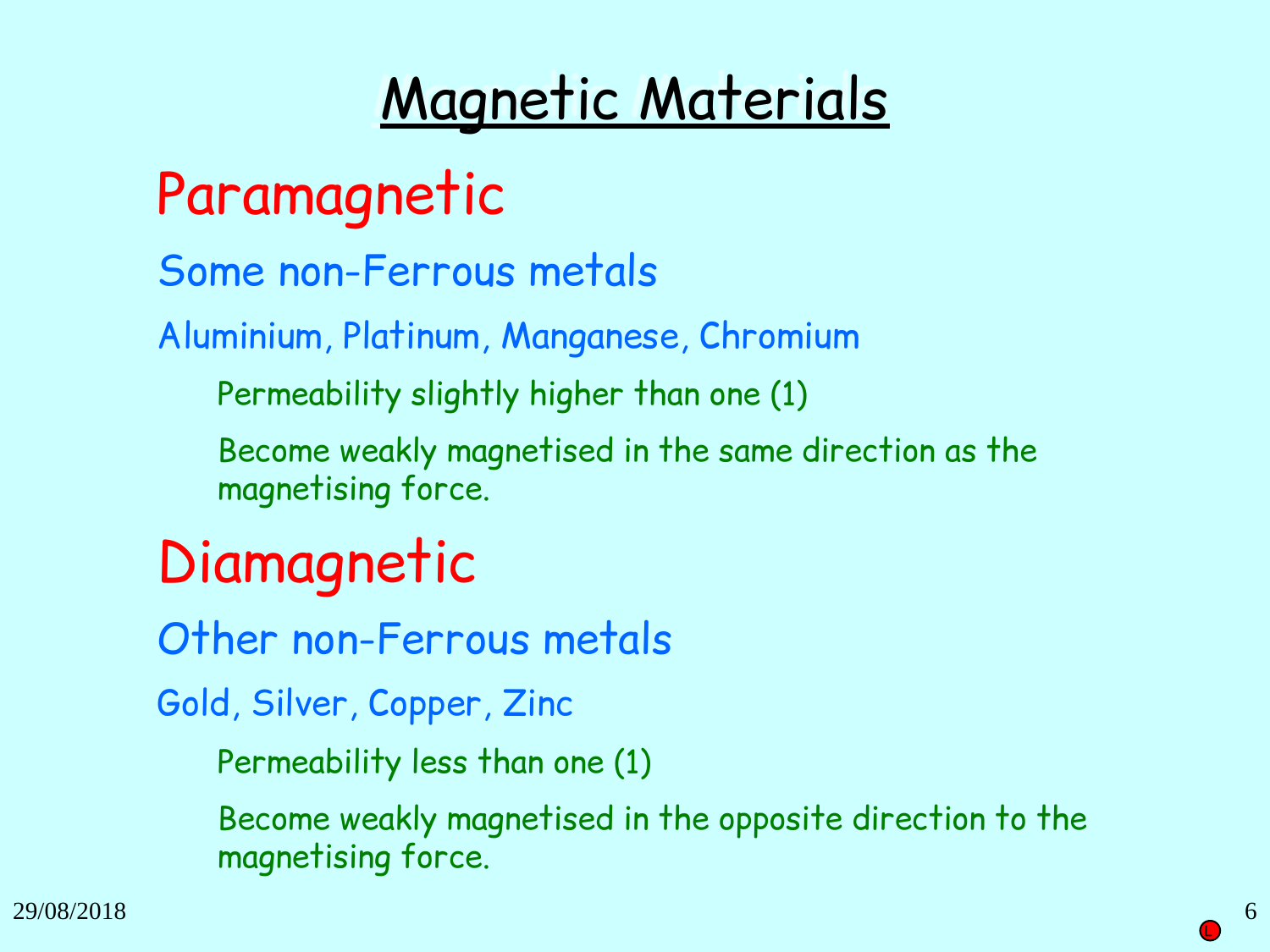

Magnetic Materials
Paramagnetic
Some non-Ferrous metals
Aluminium, Platinum, Manganese, Chromium
Permeability slightly higher than one (1)
Become weakly magnetised in the same direction as the magnetising force.
Diamagnetic
Other non-Ferrous metals
Gold, Silver, Copper, Zinc
Permeability less than one (1)
Become weakly magnetised in the opposite direction to the magnetising force.
29/08/2018
6
L